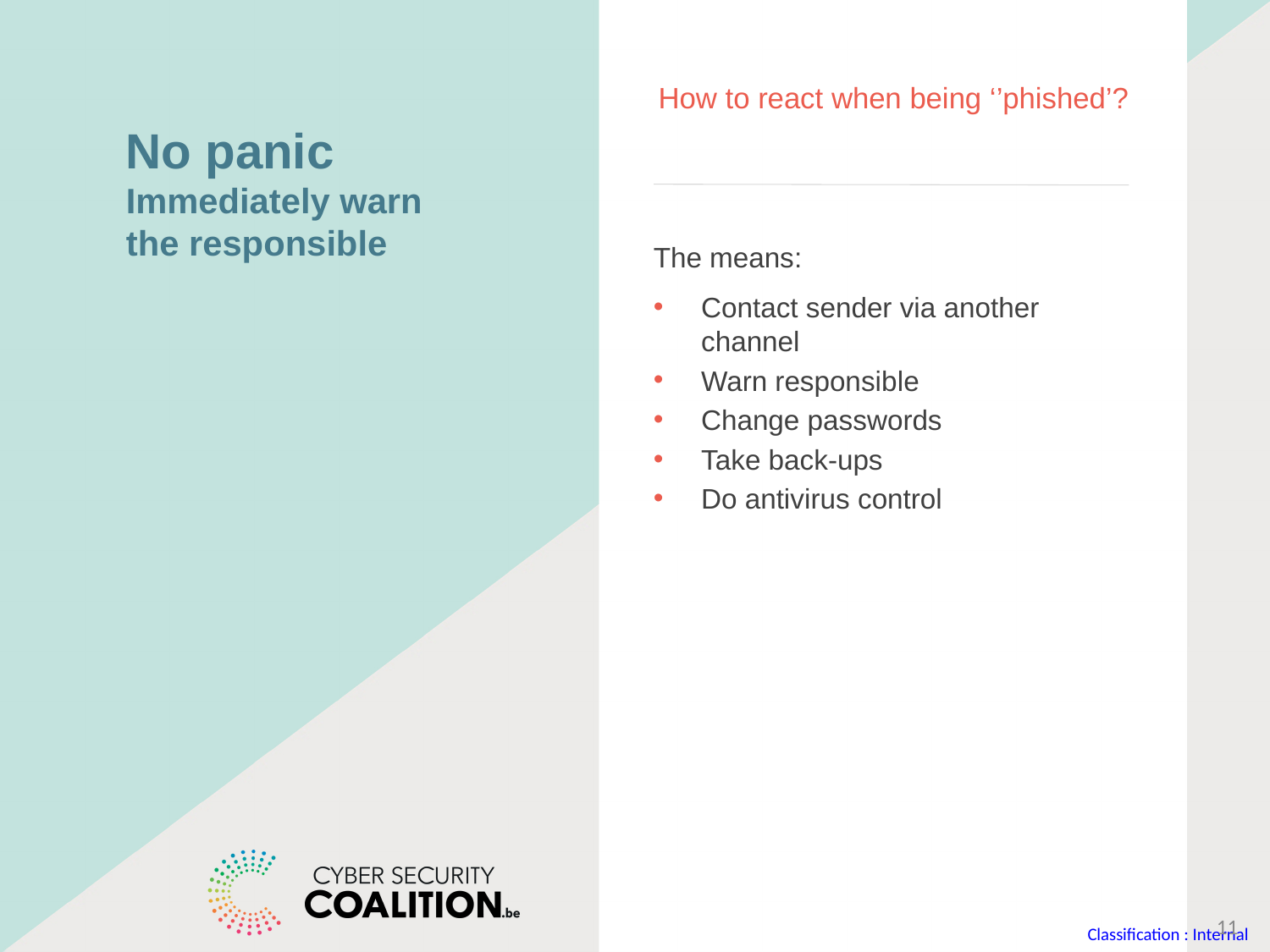

# How to react when being ‘’phished’?

No panic
Immediately warn the responsible
The means:
Contact sender via another channel
Warn responsible
Change passwords
Take back-ups
Do antivirus control

11